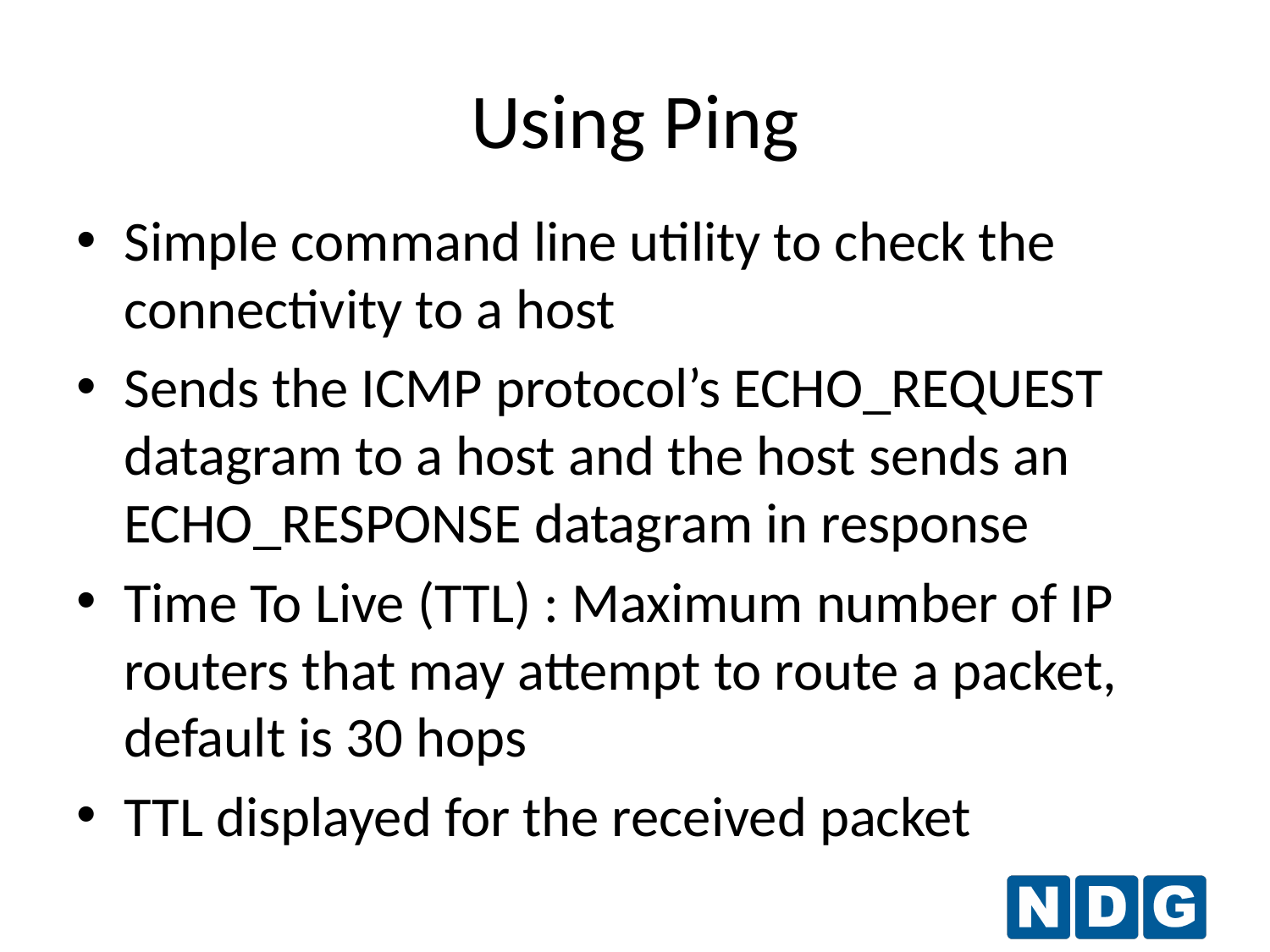

Using Ping
Simple command line utility to check the connectivity to a host
Sends the ICMP protocol’s ECHO_REQUEST datagram to a host and the host sends an ECHO_RESPONSE datagram in response
Time To Live (TTL) : Maximum number of IP routers that may attempt to route a packet, default is 30 hops
TTL displayed for the received packet